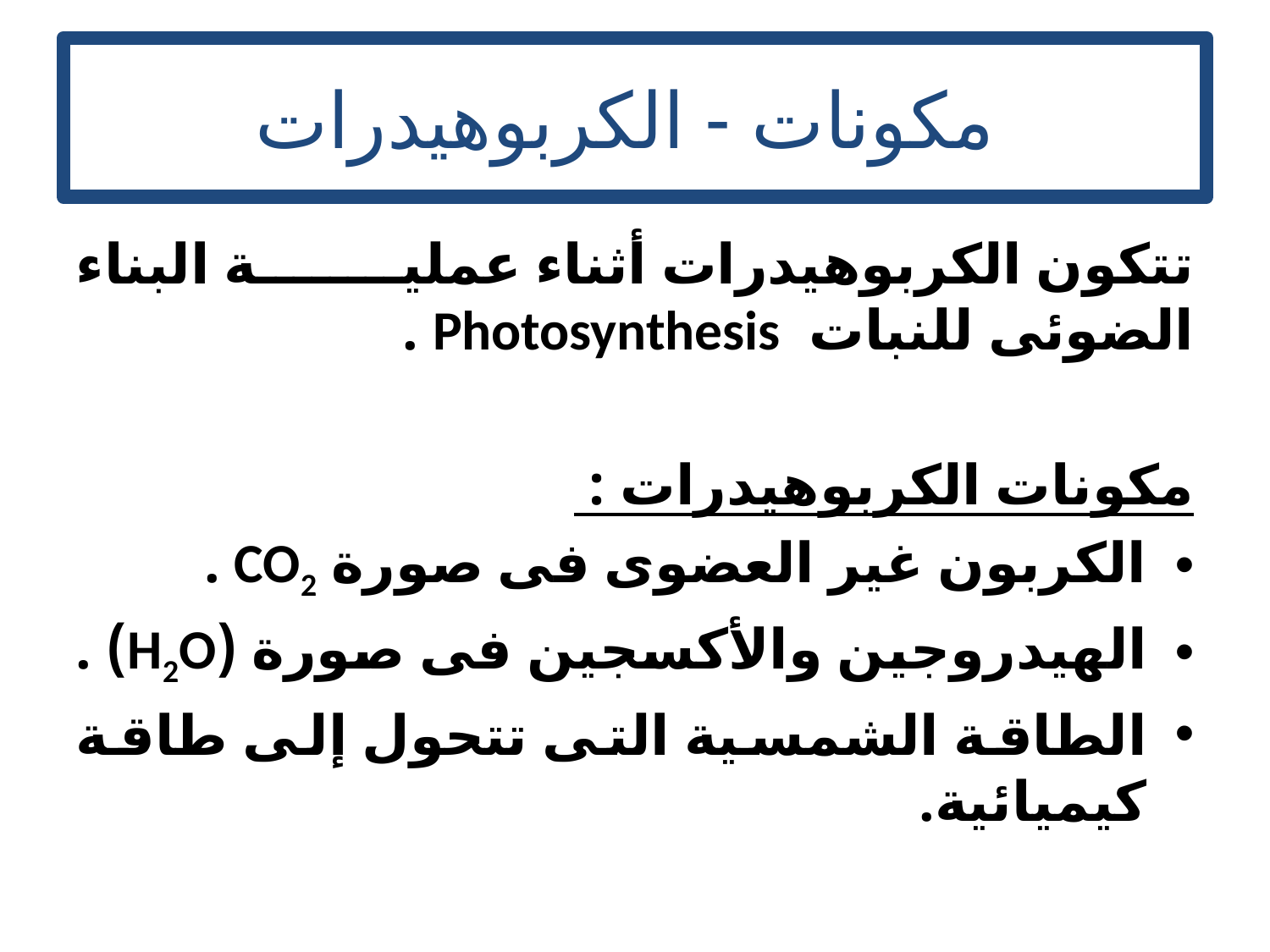

# مكونات - الكربوهيدرات
تتكون الكربوهيدرات أثناء عملية البناء الضوئى للنبات  Photosynthesis .

مكونات الكربوهيدرات :
الكربون غير العضوى فى صورة CO2 .
الهيدروجين والأكسجين فى صورة (H2O) .
الطاقة الشمسية التى تتحول إلى طاقة كيميائية.